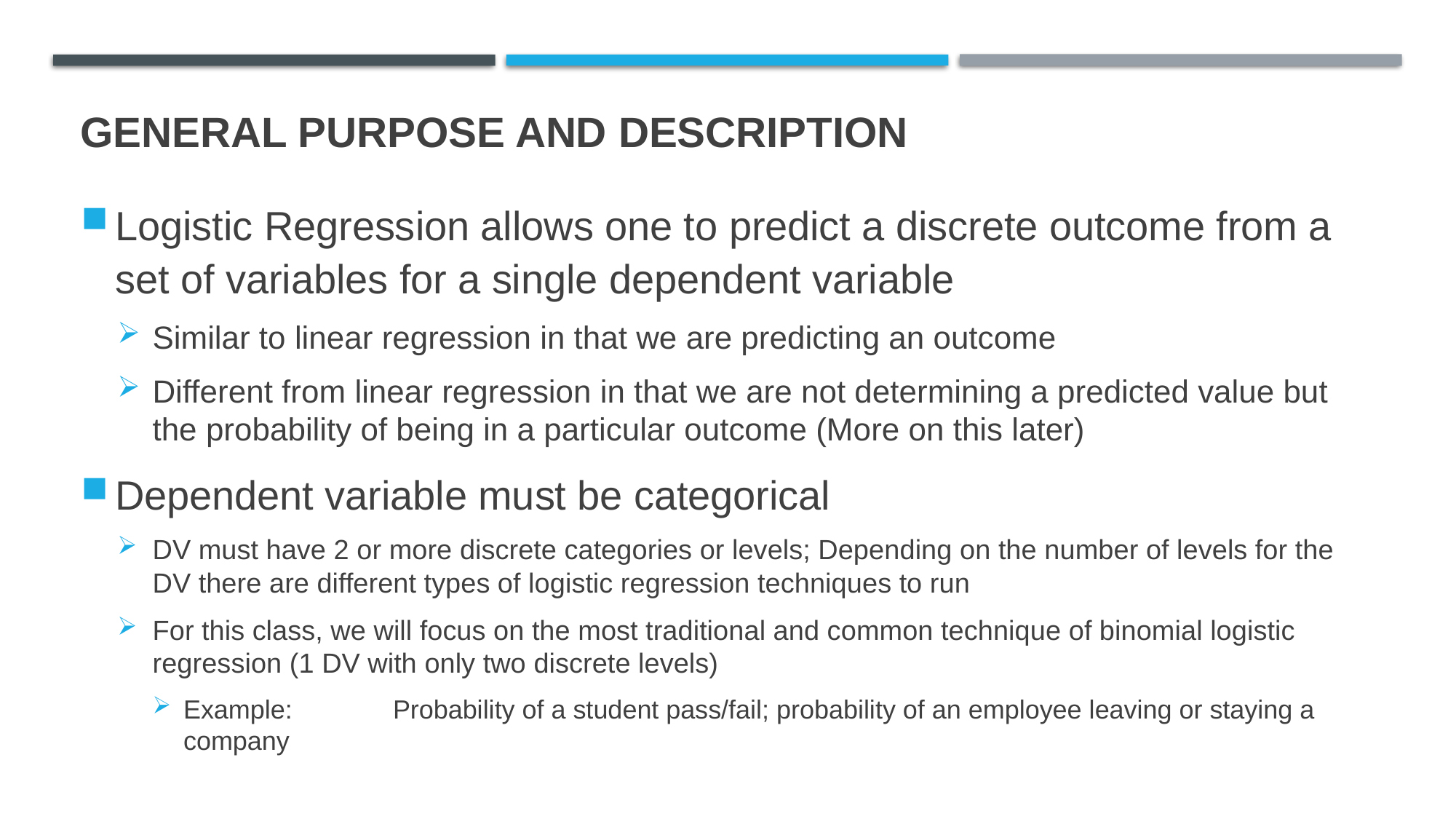

# General purpose and description
Logistic Regression allows one to predict a discrete outcome from a set of variables for a single dependent variable
Similar to linear regression in that we are predicting an outcome
Different from linear regression in that we are not determining a predicted value but the probability of being in a particular outcome (More on this later)
Dependent variable must be categorical
DV must have 2 or more discrete categories or levels; Depending on the number of levels for the DV there are different types of logistic regression techniques to run
For this class, we will focus on the most traditional and common technique of binomial logistic regression (1 DV with only two discrete levels)
Example:	Probability of a student pass/fail; probability of an employee leaving or staying a company